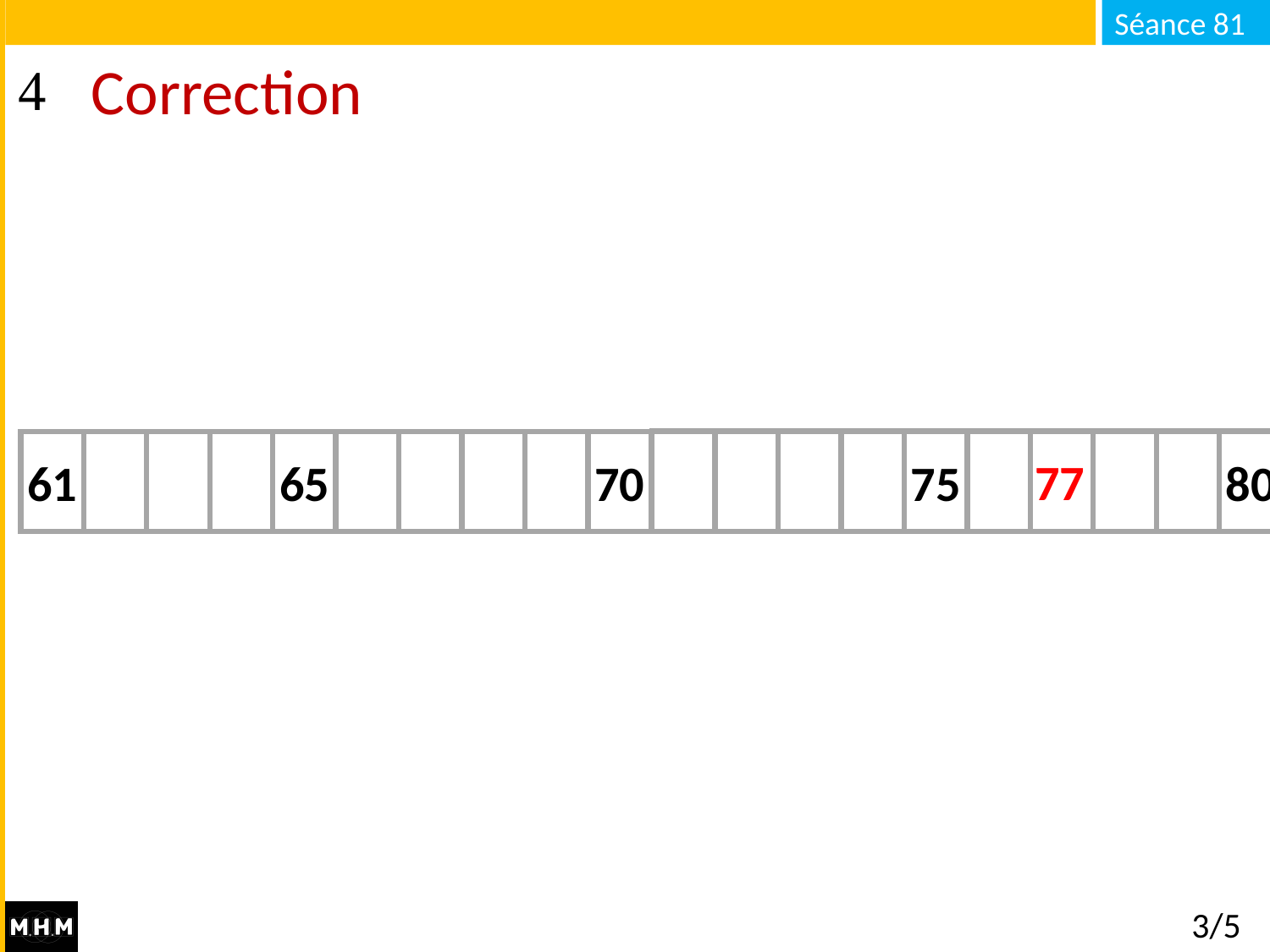

# Correction

75

80

61

65

70

77
3/5